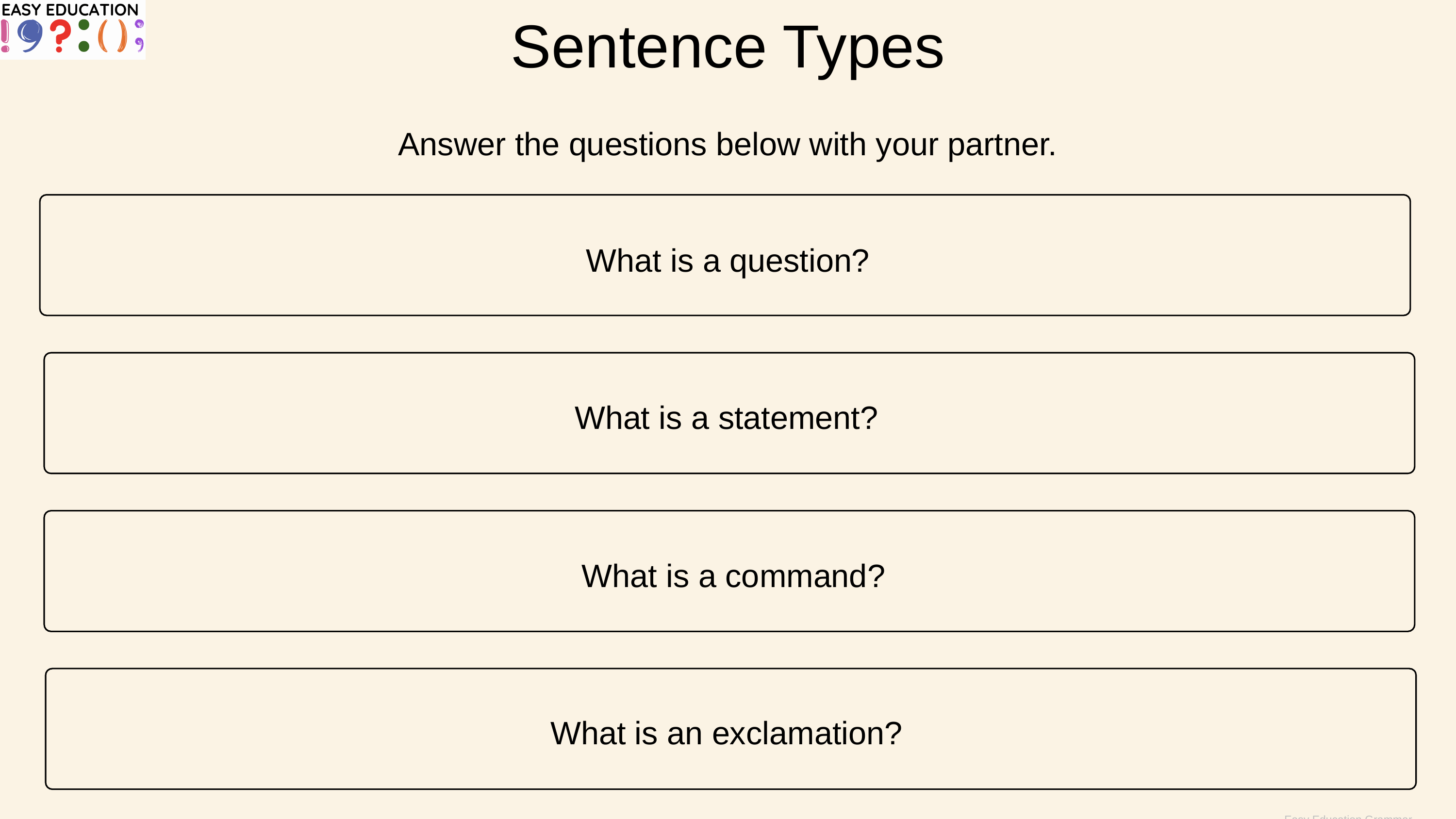

Sentence Types
Answer the questions below with your partner.

What is a question?

What is a statement?

What is a command?

What is an exclamation?